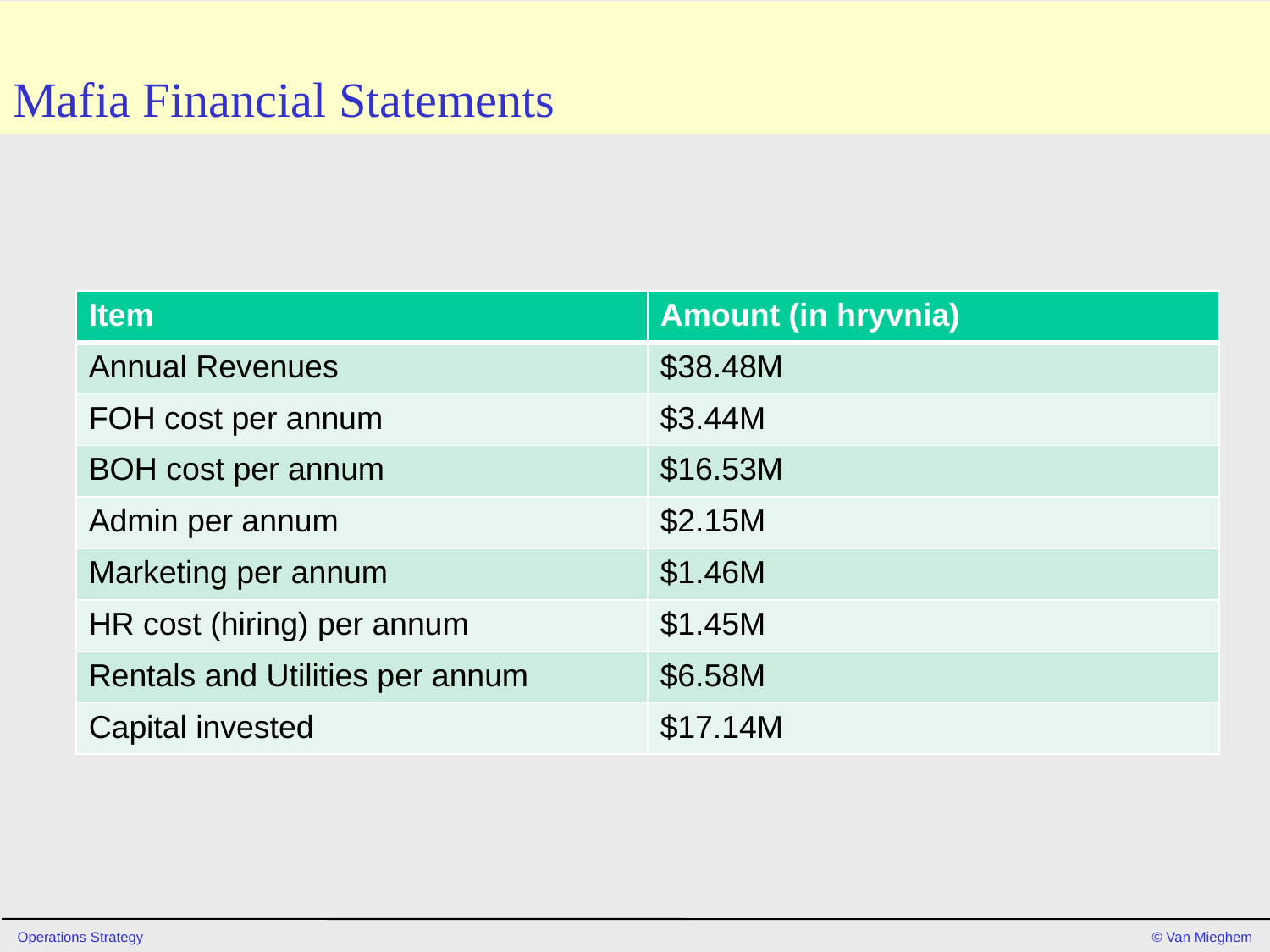

# Mafia Financial Statements
| Item | Amount (in hryvnia) |
| --- | --- |
| Annual Revenues | $38.48M |
| FOH cost per annum | $3.44M |
| BOH cost per annum | $16.53M |
| Admin per annum | $2.15M |
| Marketing per annum | $1.46M |
| HR cost (hiring) per annum | $1.45M |
| Rentals and Utilities per annum | $6.58M |
| Capital invested | $17.14M |